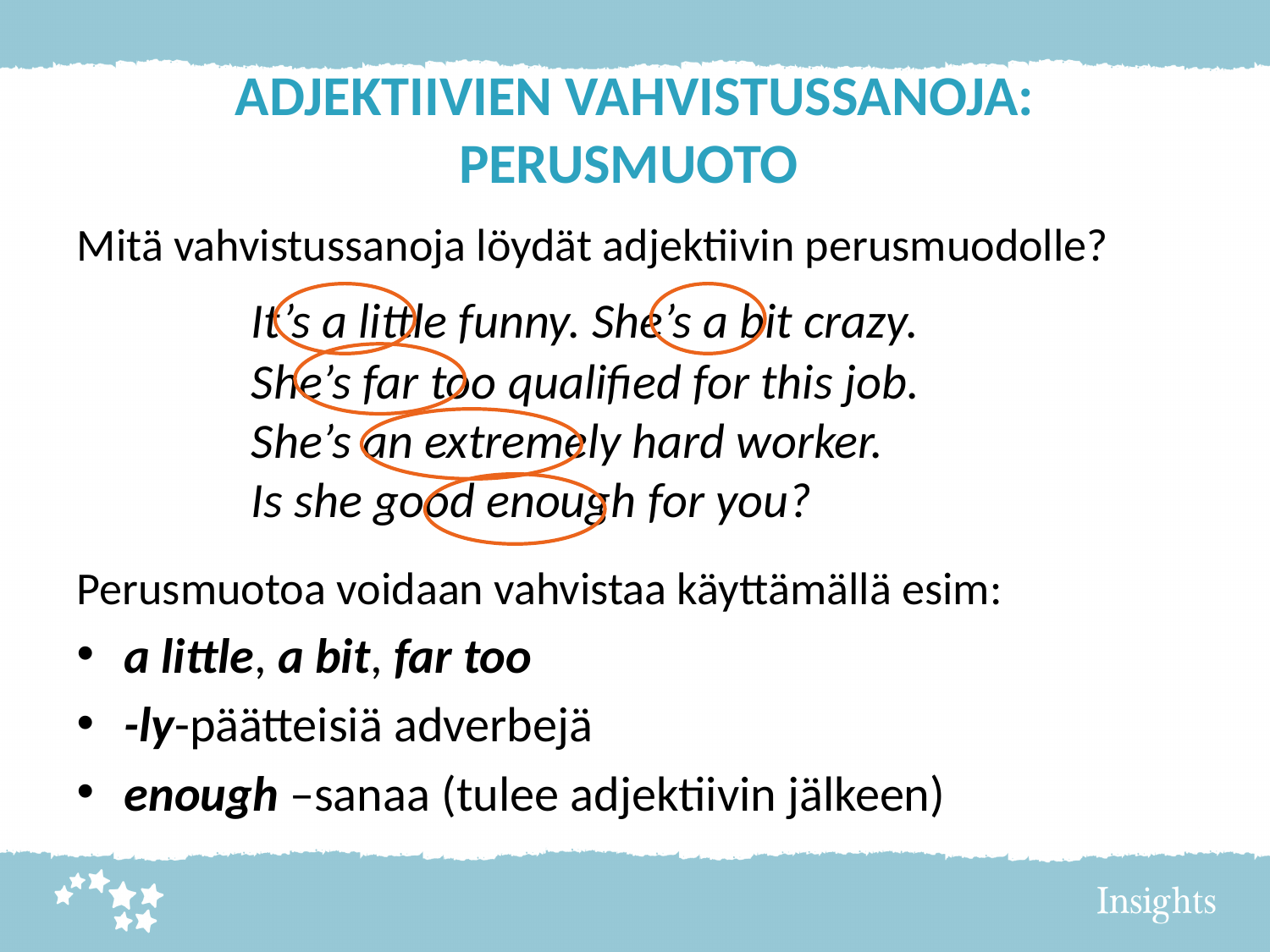

# ADJEKTIIVIEN VAHVISTUSSANOJA: PERUSMUOTO
Mitä vahvistussanoja löydät adjektiivin perusmuodolle?
		It’s a little funny. She’s a bit crazy.
	She’s far too qualified for this job.
	She’s an extremely hard worker.
	Is she good enough for you?
Perusmuotoa voidaan vahvistaa käyttämällä esim:
a little, a bit, far too
-ly-päätteisiä adverbejä
enough –sanaa (tulee adjektiivin jälkeen)